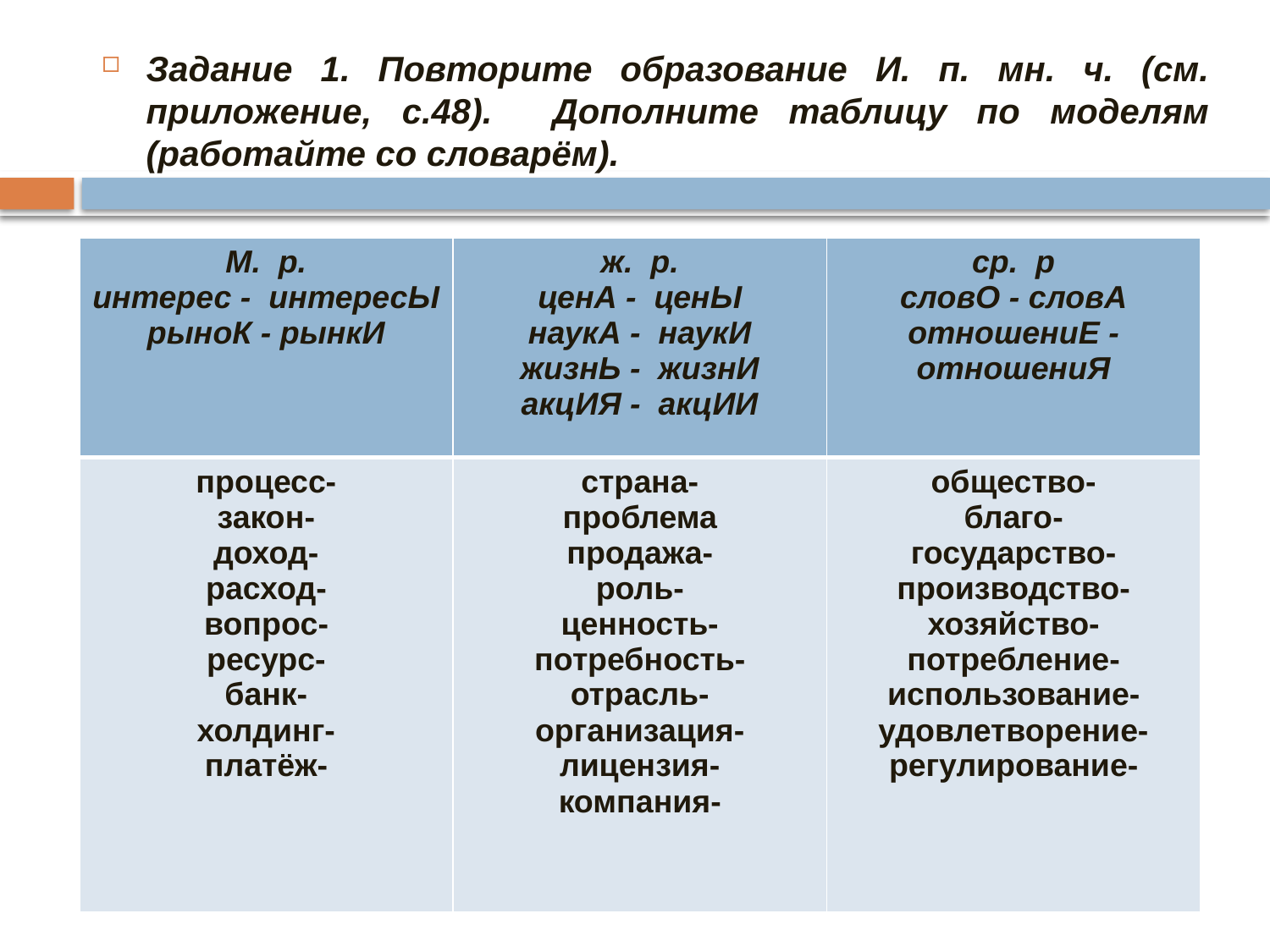

Задание 1. Повторите образование И. п. мн. ч. (см. приложение, с.48).  Дополните таблицу по моделям (работайте со словарём).

| М. р. интерес - интересЫ рыноК - рынкИ | ж. р. ценА - ценЫ наукА - наукИ жизнЬ - жизнИ акцИЯ - акцИИ | ср. р словО - словА отношениЕ - отношениЯ |
| --- | --- | --- |
| процесс- закон- доход- расход- вопрос- ресурс- банк- холдинг- платёж- | страна- проблема продажа- роль- ценность- потребность- отрасль- организация- лицензия- компания- | общество- благо- государство- производство- хозяйство- потребление- использование- удовлетворение- регулирование- |